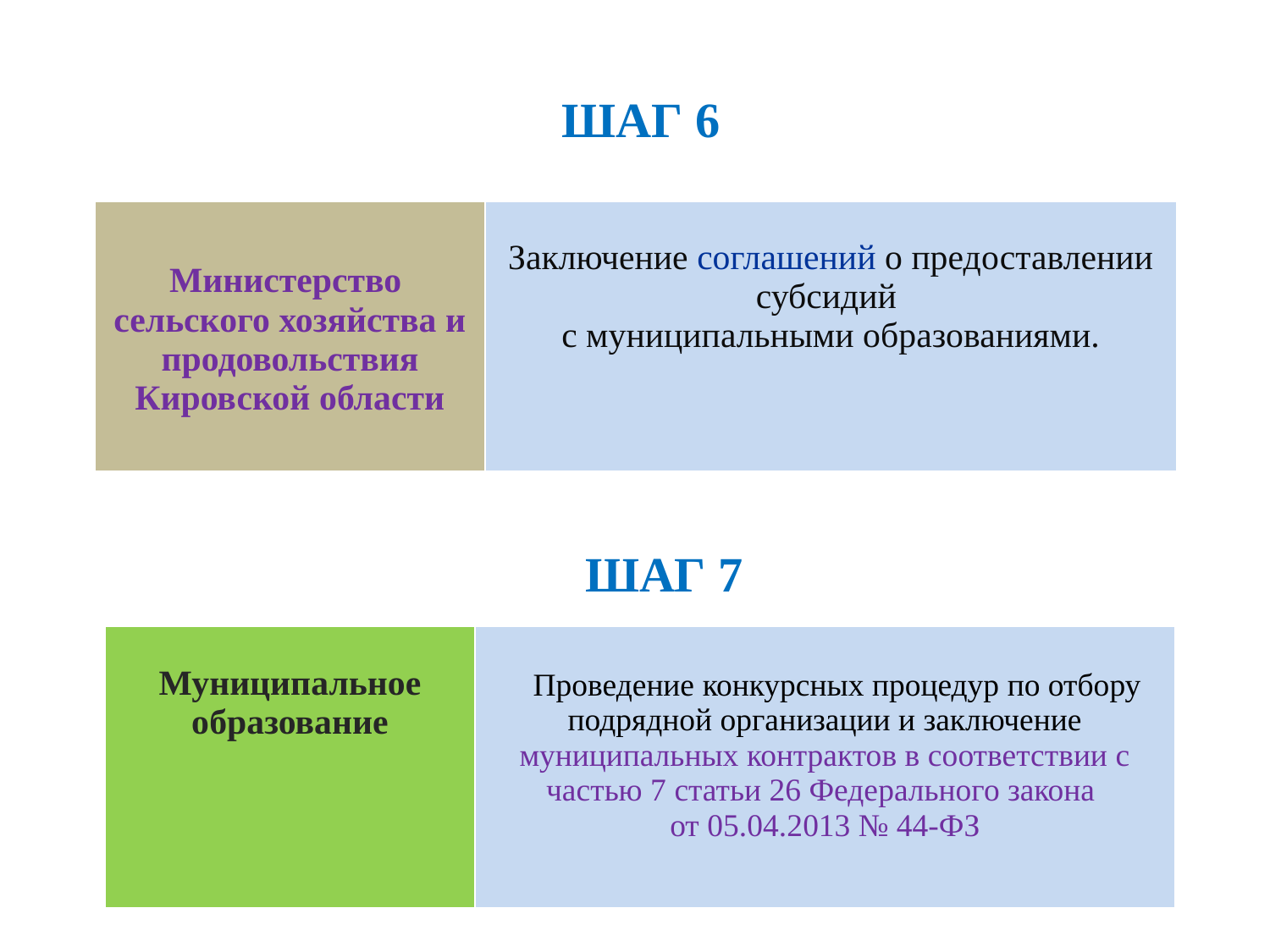

# ШАГ 6
|  |  |
| --- | --- |
| Министерство сельского хозяйства и продовольствия Кировской области | Заключение соглашений о предоставлении субсидий с муниципальными образованиями. |

ШАГ 7
| Муниципальное образование | Проведение конкурсных процедур по отбору подрядной организации и заключение муниципальных контрактов в соответствии с частью 7 статьи 26 Федерального закона от 05.04.2013 № 44-ФЗ |
| --- | --- |